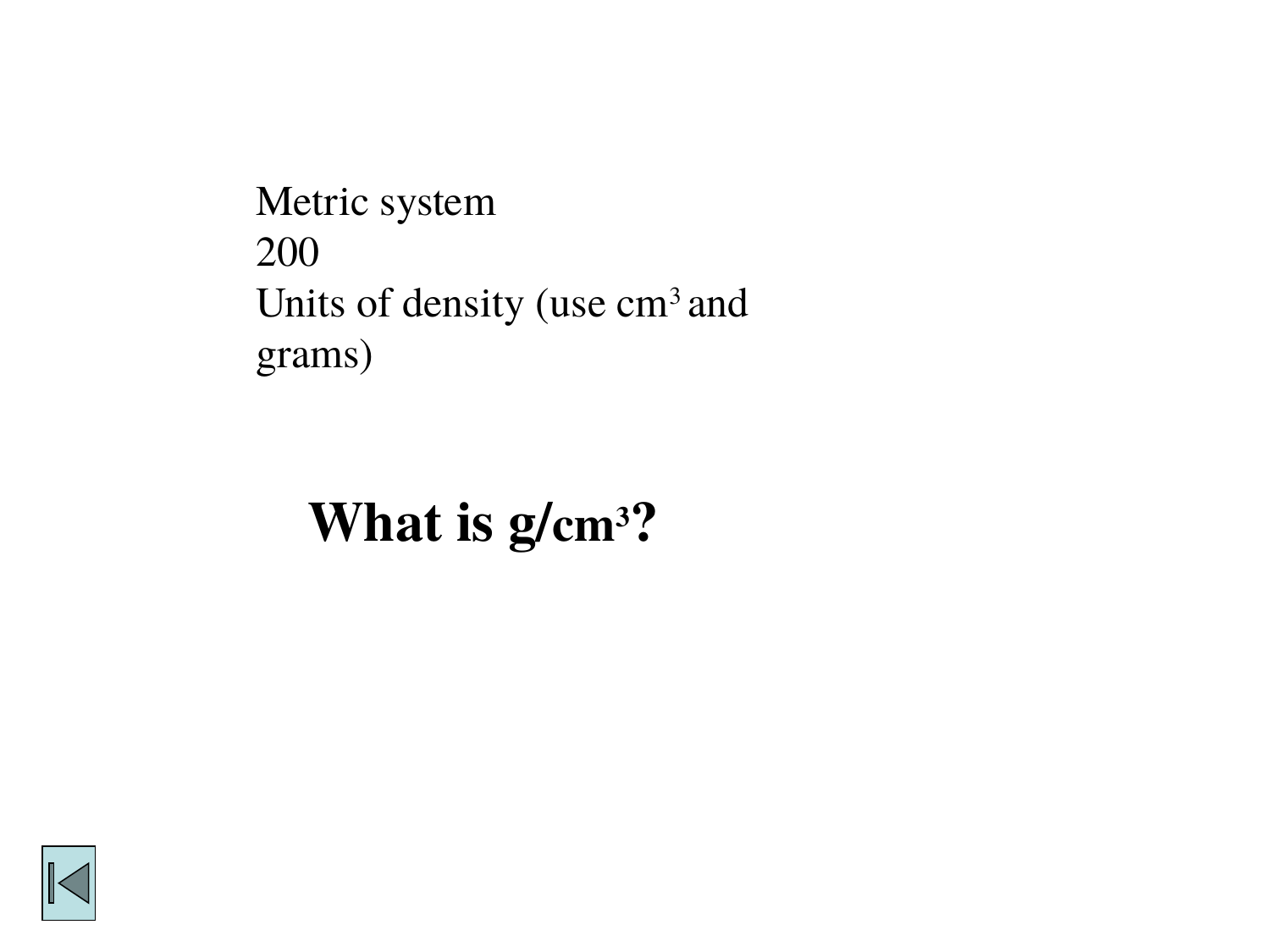

Metric system
200
Units of density (use cm3 and grams)
What is g/cm3?